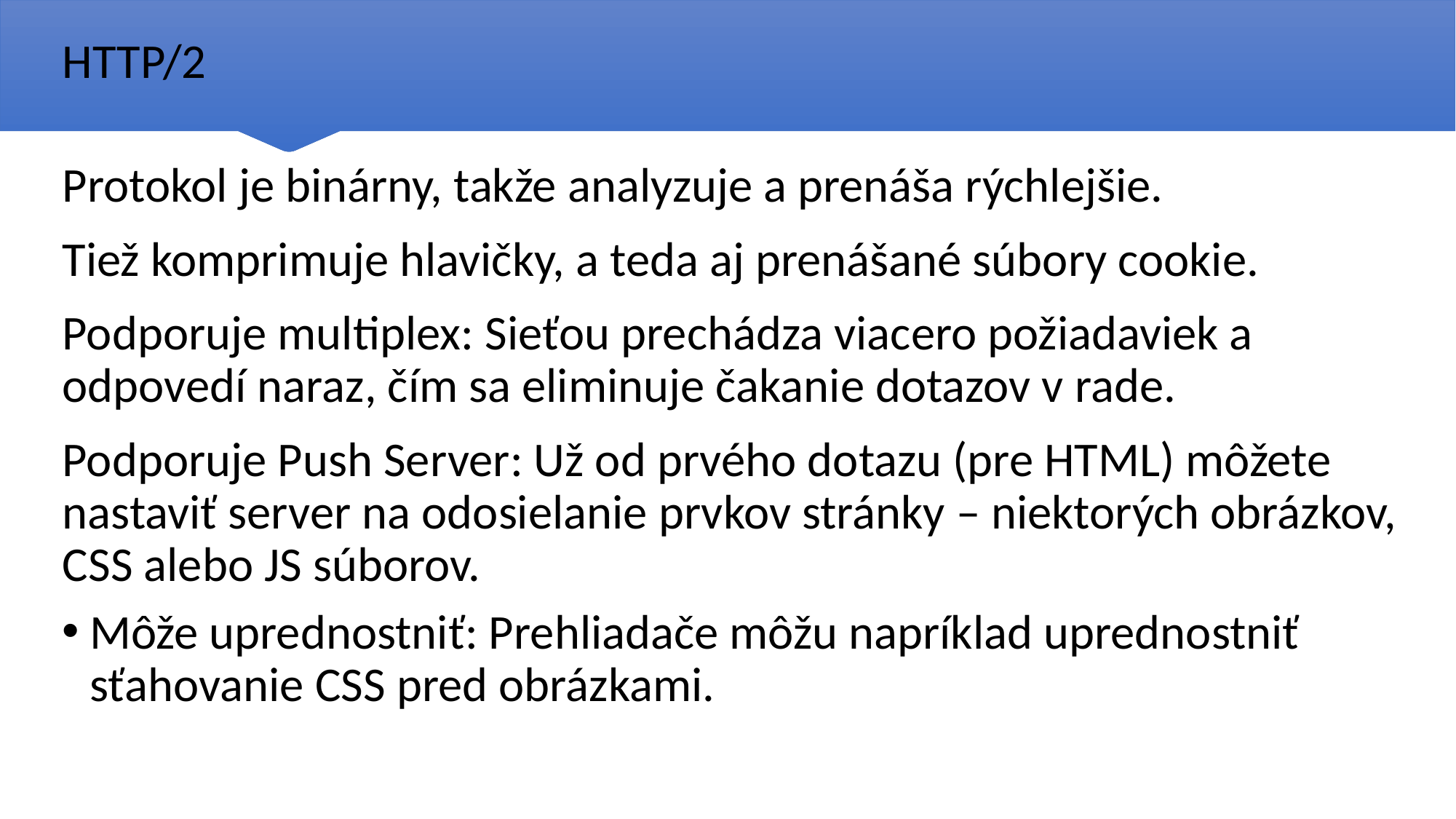

# HTTP/2
Protokol je binárny, takže analyzuje a prenáša rýchlejšie.
Tiež komprimuje hlavičky, a teda aj prenášané súbory cookie.
Podporuje multiplex: Sieťou prechádza viacero požiadaviek a odpovedí naraz, čím sa eliminuje čakanie dotazov v rade.
Podporuje Push Server: Už od prvého dotazu (pre HTML) môžete nastaviť server na odosielanie prvkov stránky – niektorých obrázkov, CSS alebo JS súborov.
Môže uprednostniť: Prehliadače môžu napríklad uprednostniť sťahovanie CSS pred obrázkami.